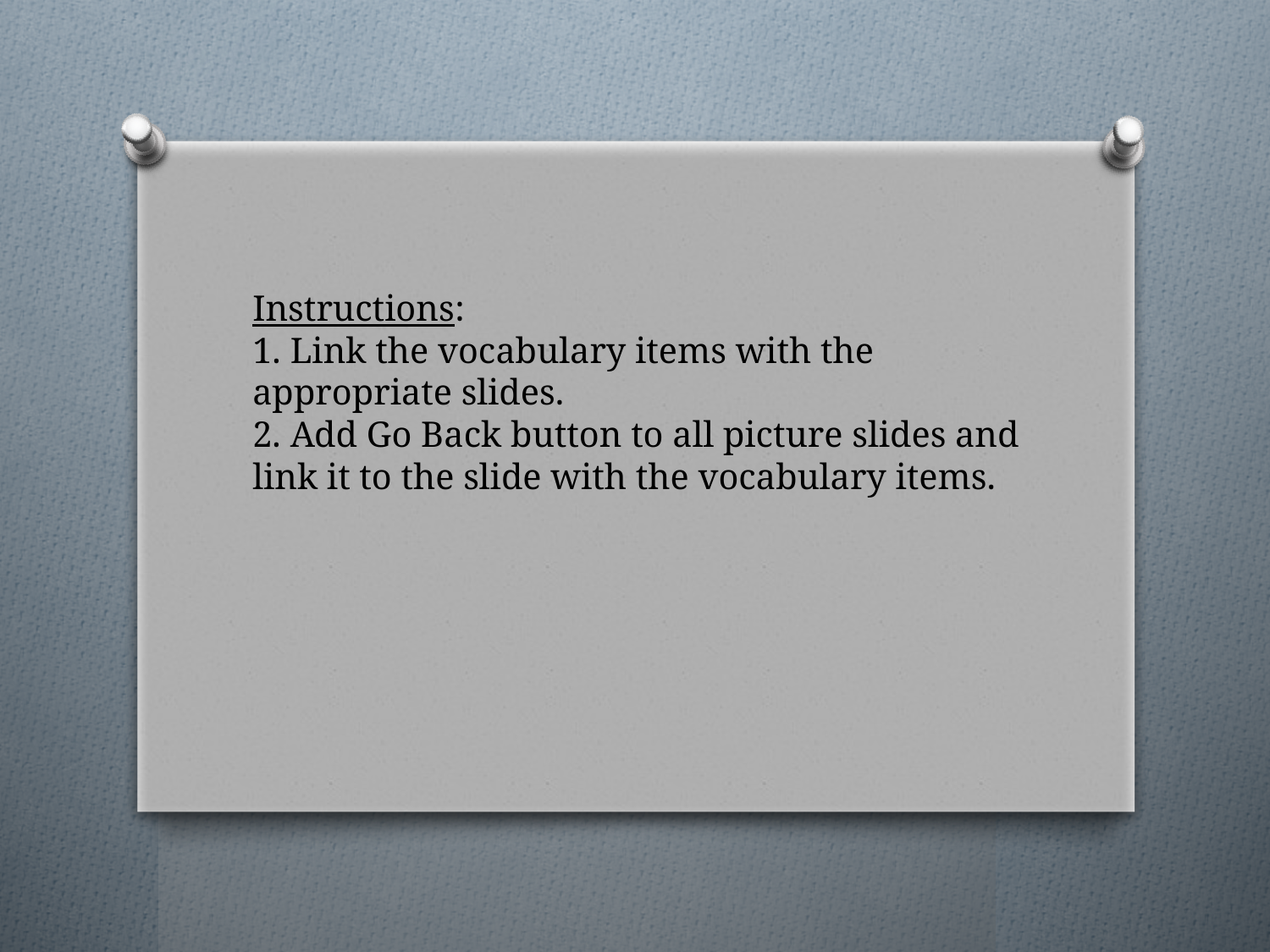

# Instructions: 1. Link the vocabulary items with the appropriate slides. 2. Add Go Back button to all picture slides and link it to the slide with the vocabulary items.